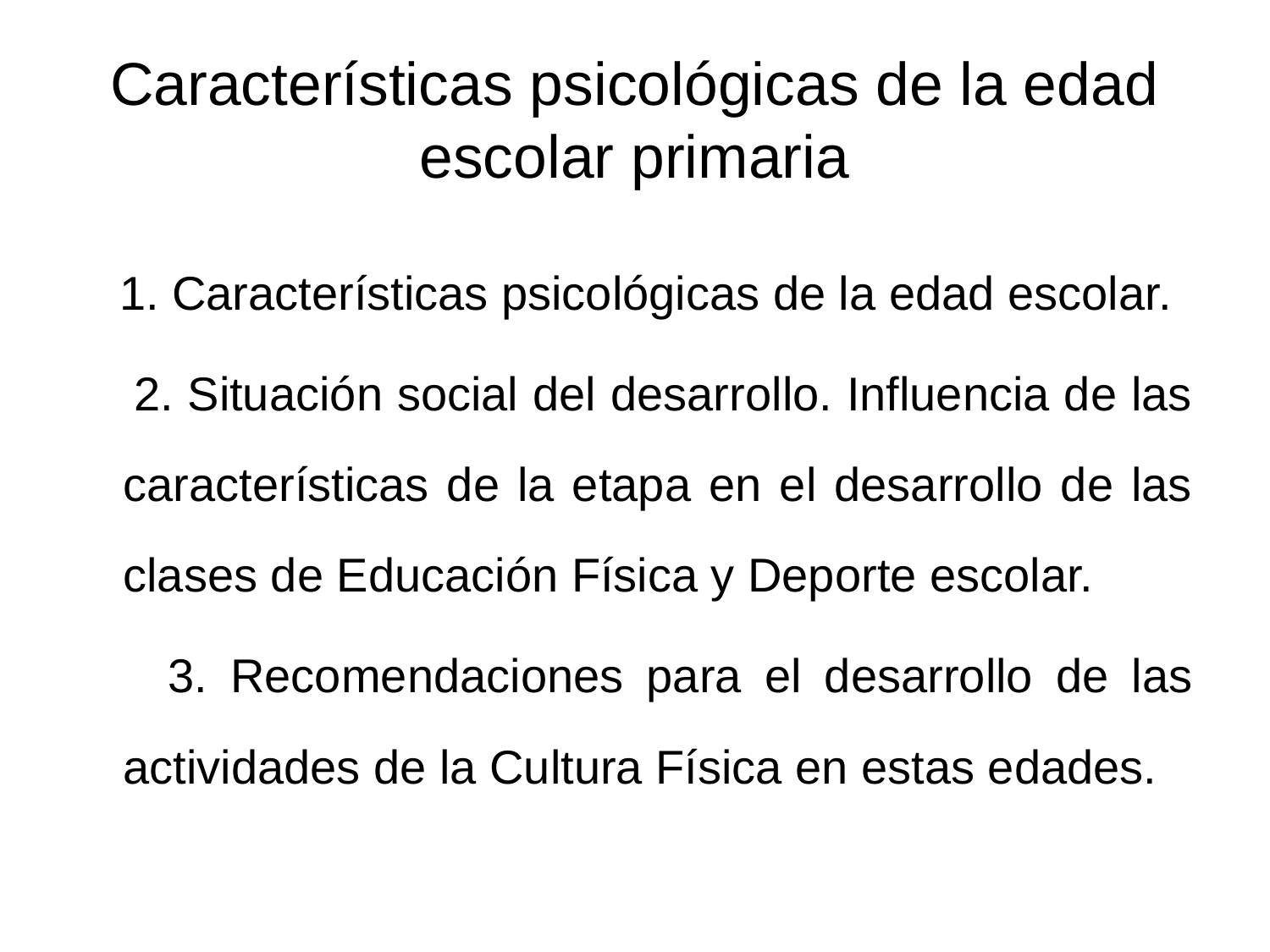

# Características psicológicas de la edad escolar primaria
    1. Características psicológicas de la edad escolar.
    2. Situación social del desarrollo. Influencia de las características de la etapa en el desarrollo de las clases de Educación Física y Deporte escolar.
    3. Recomendaciones para el desarrollo de las actividades de la Cultura Física en estas edades.